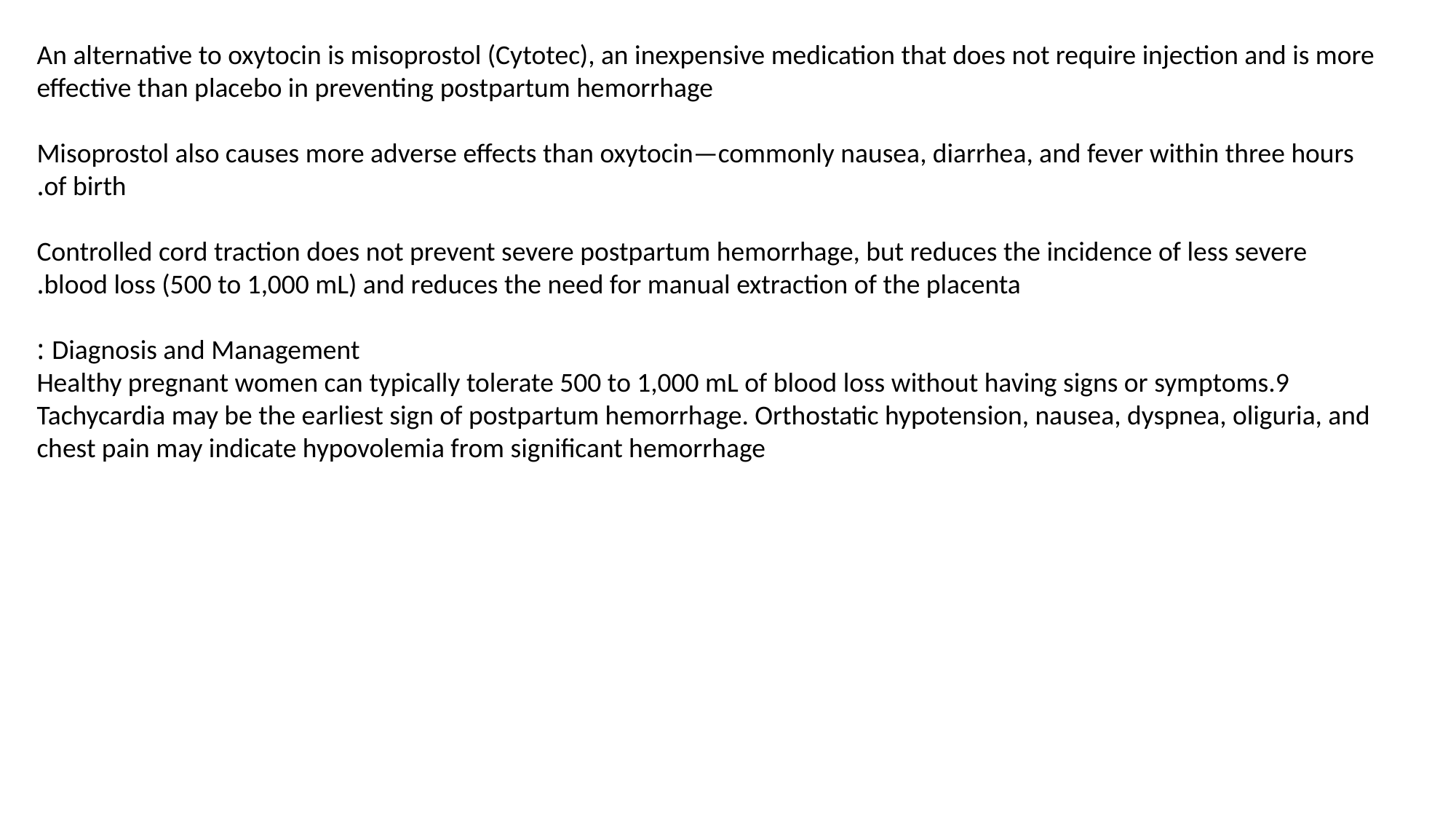

An alternative to oxytocin is misoprostol (Cytotec), an inexpensive medication that does not require injection and is more effective than placebo in preventing postpartum hemorrhage

Misoprostol also causes more adverse effects than oxytocin—commonly nausea, diarrhea, and fever within three hours of birth.

Controlled cord traction does not prevent severe postpartum hemorrhage, but reduces the incidence of less severe blood loss (500 to 1,000 mL) and reduces the need for manual extraction of the placenta.

Diagnosis and Management :
Healthy pregnant women can typically tolerate 500 to 1,000 mL of blood loss without having signs or symptoms.9  Tachycardia may be the earliest sign of postpartum hemorrhage. Orthostatic hypotension, nausea, dyspnea, oliguria, and chest pain may indicate hypovolemia from significant hemorrhage